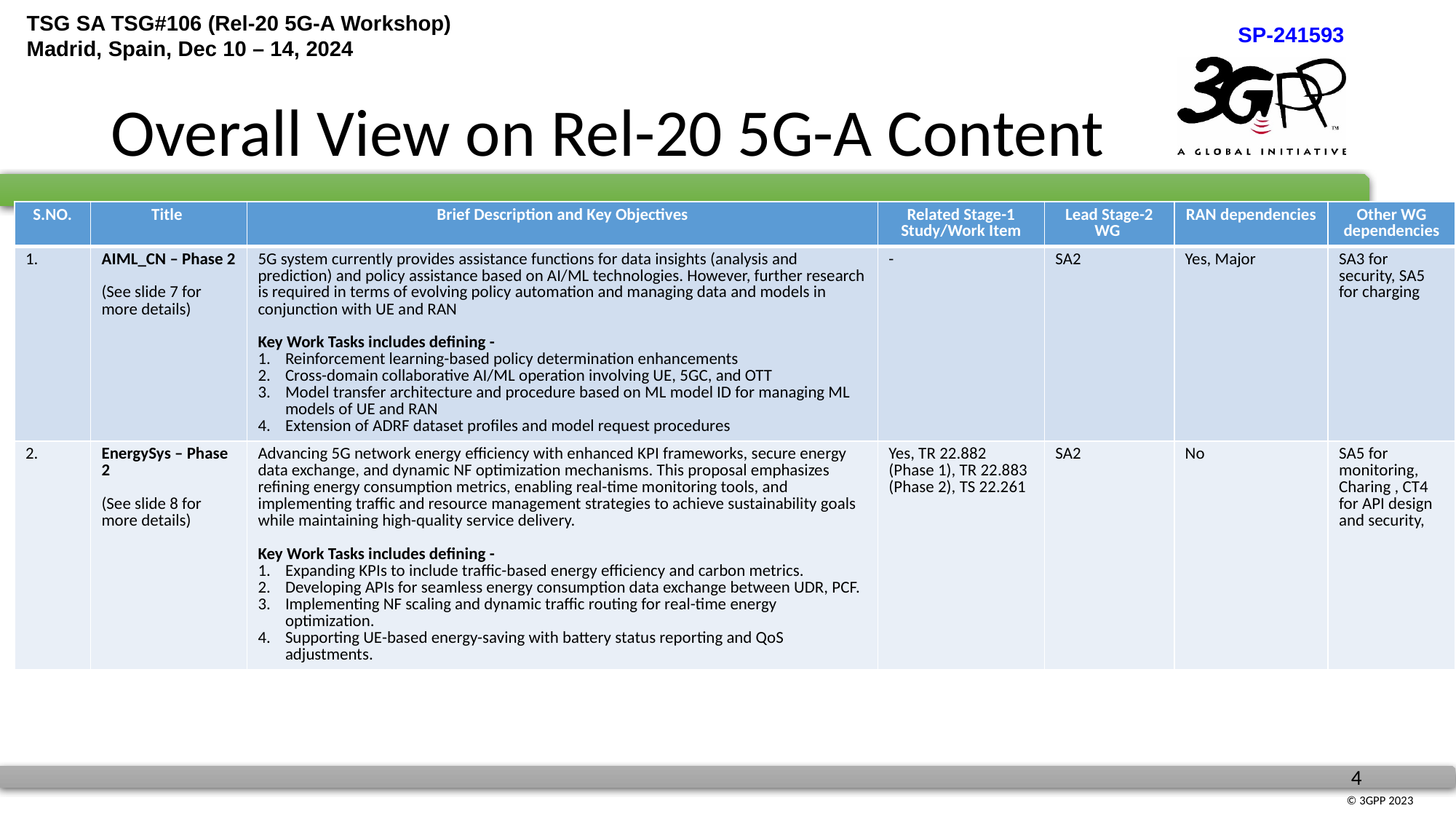

# Overall View on Rel-20 5G-A Content
| S.NO. | Title | Brief Description and Key Objectives | Related Stage-1 Study/Work Item | Lead Stage-2 WG | RAN dependencies | Other WG dependencies |
| --- | --- | --- | --- | --- | --- | --- |
| 1. | AIML\_CN – Phase 2 (See slide 7 for more details) | 5G system currently provides assistance functions for data insights (analysis and prediction) and policy assistance based on AI/ML technologies. However, further research is required in terms of evolving policy automation and managing data and models in conjunction with UE and RAN Key Work Tasks includes defining - Reinforcement learning-based policy determination enhancements Cross-domain collaborative AI/ML operation involving UE, 5GC, and OTT Model transfer architecture and procedure based on ML model ID for managing ML models of UE and RAN Extension of ADRF dataset profiles and model request procedures | - | SA2 | Yes, Major | SA3 for security, SA5 for charging |
| 2. | EnergySys – Phase 2 (See slide 8 for more details) | Advancing 5G network energy efficiency with enhanced KPI frameworks, secure energy data exchange, and dynamic NF optimization mechanisms. This proposal emphasizes refining energy consumption metrics, enabling real-time monitoring tools, and implementing traffic and resource management strategies to achieve sustainability goals while maintaining high-quality service delivery. Key Work Tasks includes defining - Expanding KPIs to include traffic-based energy efficiency and carbon metrics. Developing APIs for seamless energy consumption data exchange between UDR, PCF. Implementing NF scaling and dynamic traffic routing for real-time energy optimization. Supporting UE-based energy-saving with battery status reporting and QoS adjustments. | Yes, TR 22.882 (Phase 1), TR 22.883 (Phase 2), TS 22.261 | SA2 | No | SA5 for monitoring, Charing , CT4 for API design and security, |